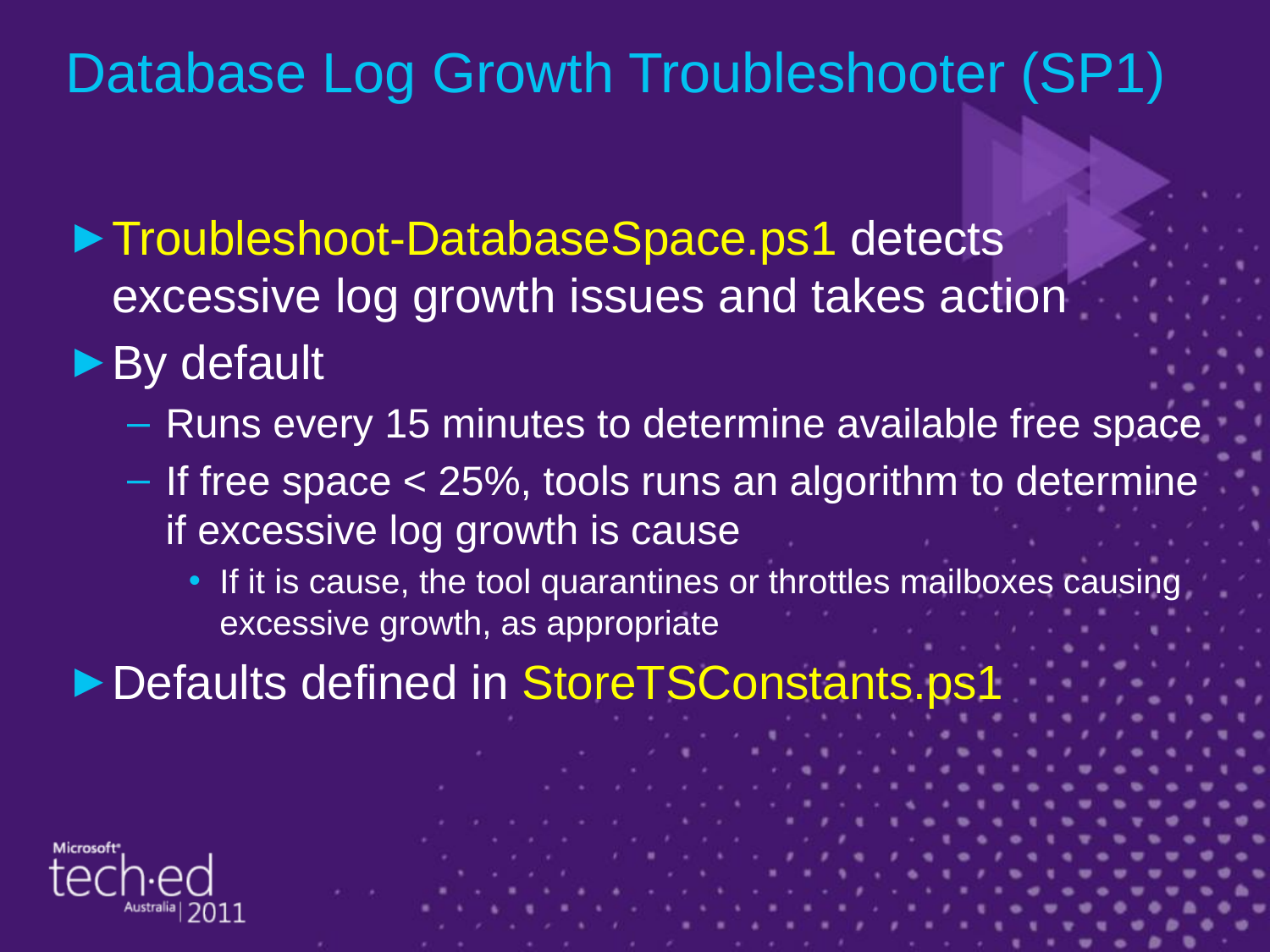

# Database Log Growth Troubleshooter (SP1)
Troubleshoot-DatabaseSpace.ps1 detects excessive log growth issues and takes action
By default
Runs every 15 minutes to determine available free space
If free space < 25%, tools runs an algorithm to determine if excessive log growth is cause
If it is cause, the tool quarantines or throttles mailboxes causing excessive growth, as appropriate
Defaults defined in StoreTSConstants.ps1